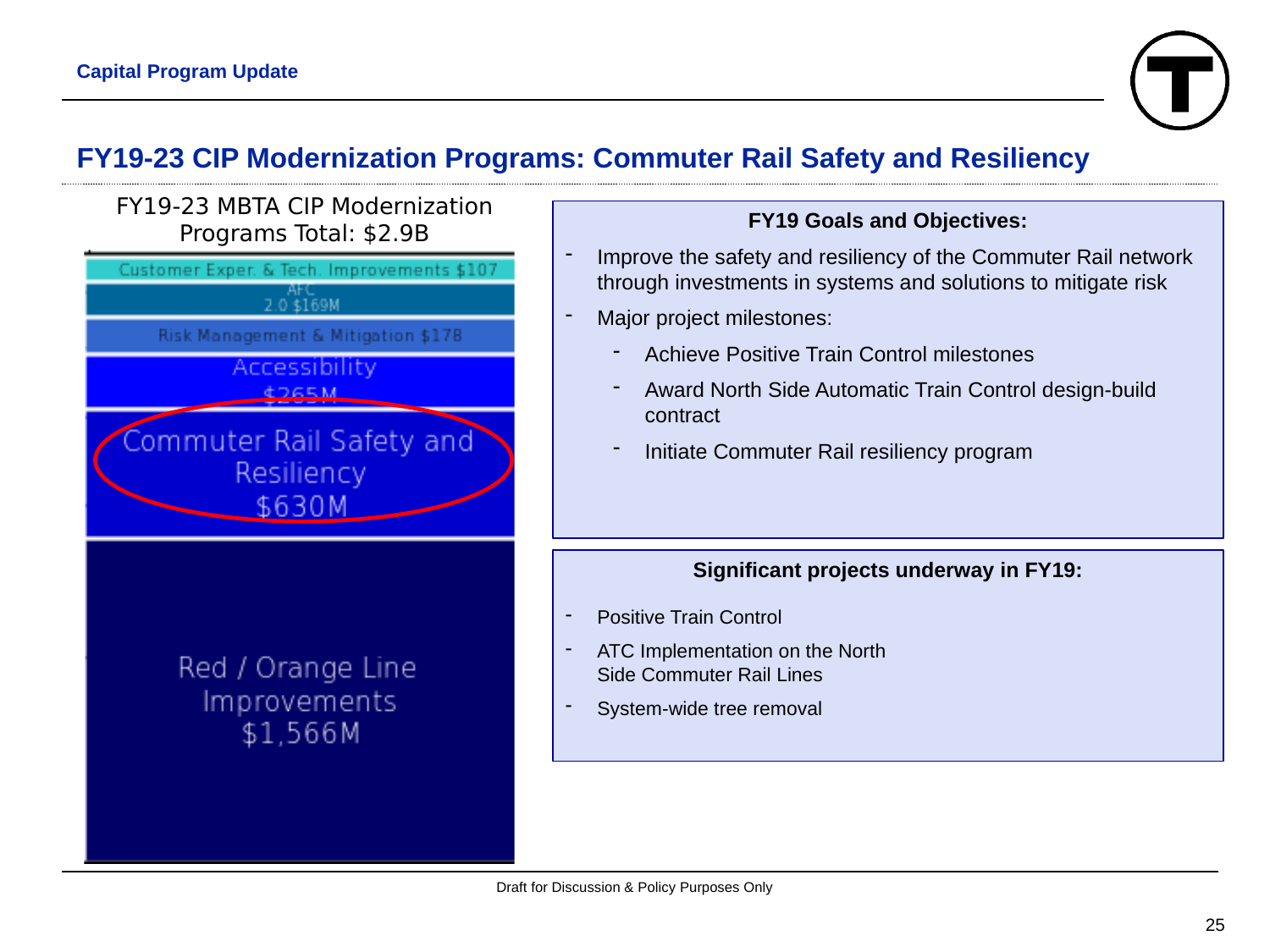

Capital Program Update
# FY19-23 CIP Modernization Programs: Commuter Rail Safety and Resiliency
FY19-23 MBTA CIP Modernization Programs Total: $2.9B
FY19 Goals and Objectives:
Improve the safety and resiliency of the Commuter Rail network through investments in systems and solutions to mitigate risk
Major project milestones:
Achieve Positive Train Control milestones
Award North Side Automatic Train Control design-build contract
Initiate Commuter Rail resiliency program

Significant projects underway in FY19:

Positive Train Control
ATC Implementation on the North Side Commuter Rail Lines
System-wide tree removal